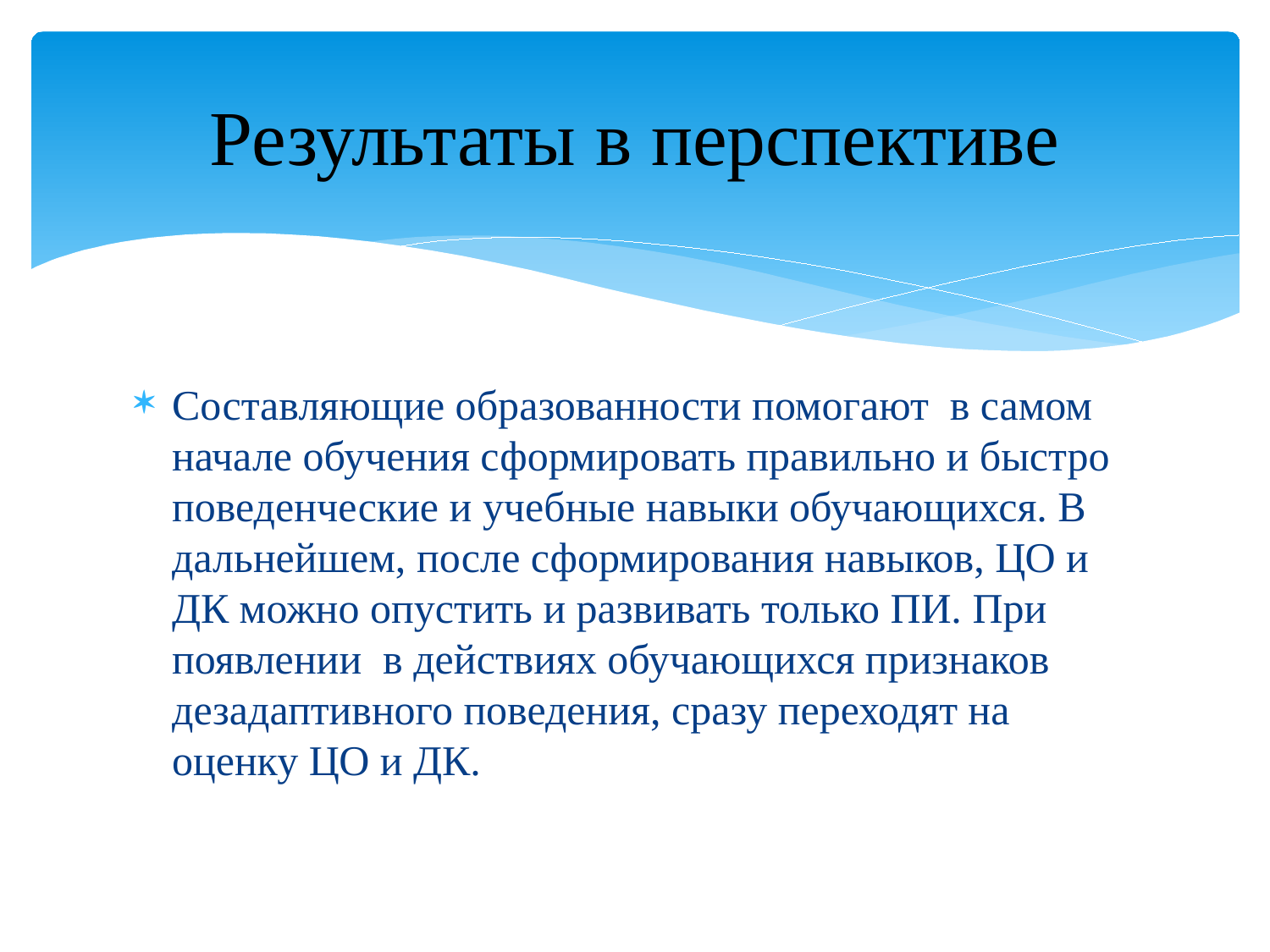

# Результаты в перспективе
Составляющие образованности помогают  в самом начале обучения сформировать правильно и быстро поведенческие и учебные навыки обучающихся. В дальнейшем, после сформирования навыков, ЦО и ДК можно опустить и развивать только ПИ. При  появлении  в действиях обучающихся признаков дезадаптивного поведения, сразу переходят на оценку ЦО и ДК.